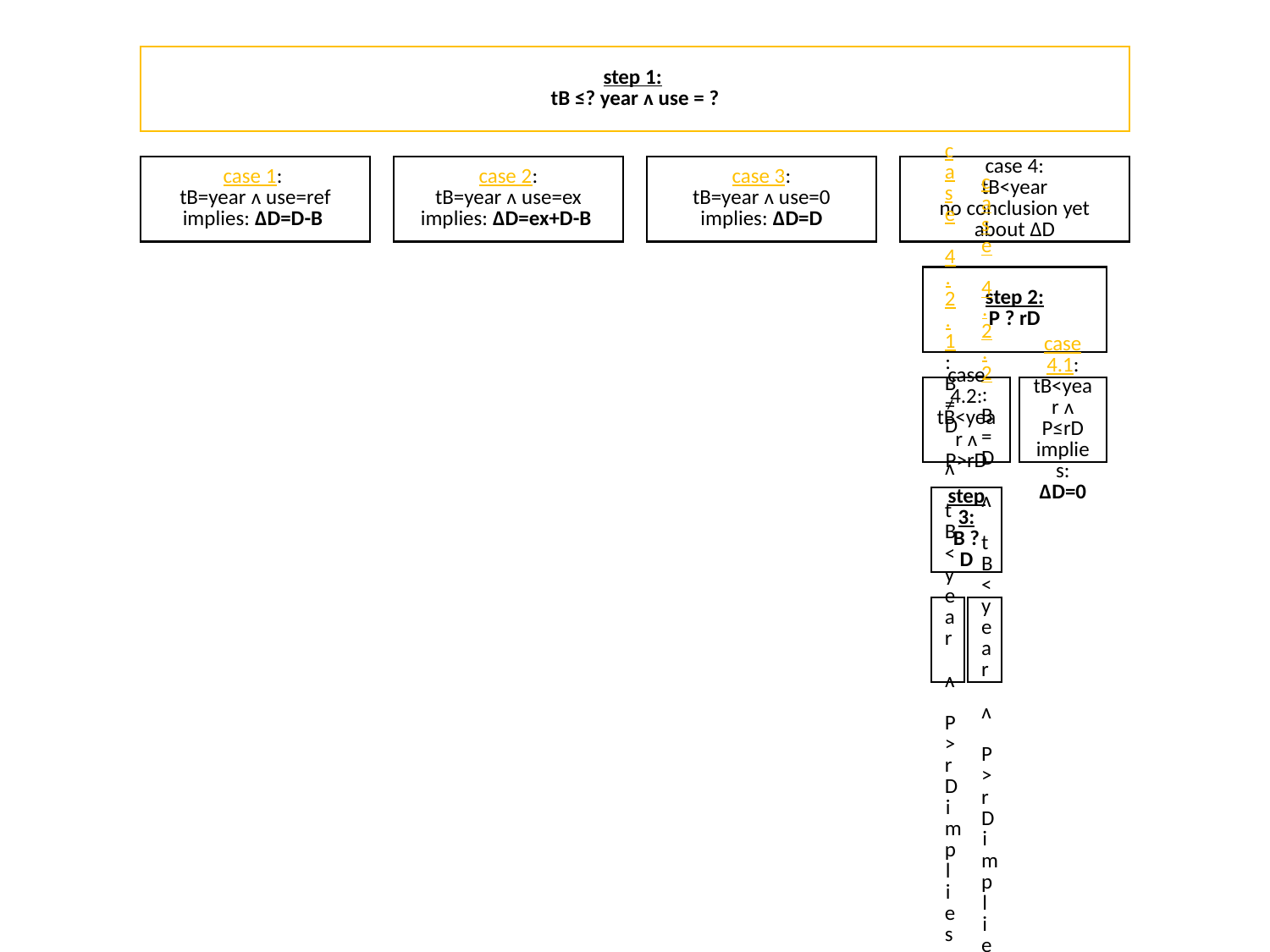

case 1:
tB=year ᴧ use=ref
implies: ΔD=D-B
case 2:
tB=year ᴧ use=ex
implies: ΔD=ex+D-B
case 3:
tB=year ᴧ use=0
implies: ΔD=D
case 4:
tB<year
step 2:
P ? rD
step 1:
tB ≤? year ᴧ use = ?